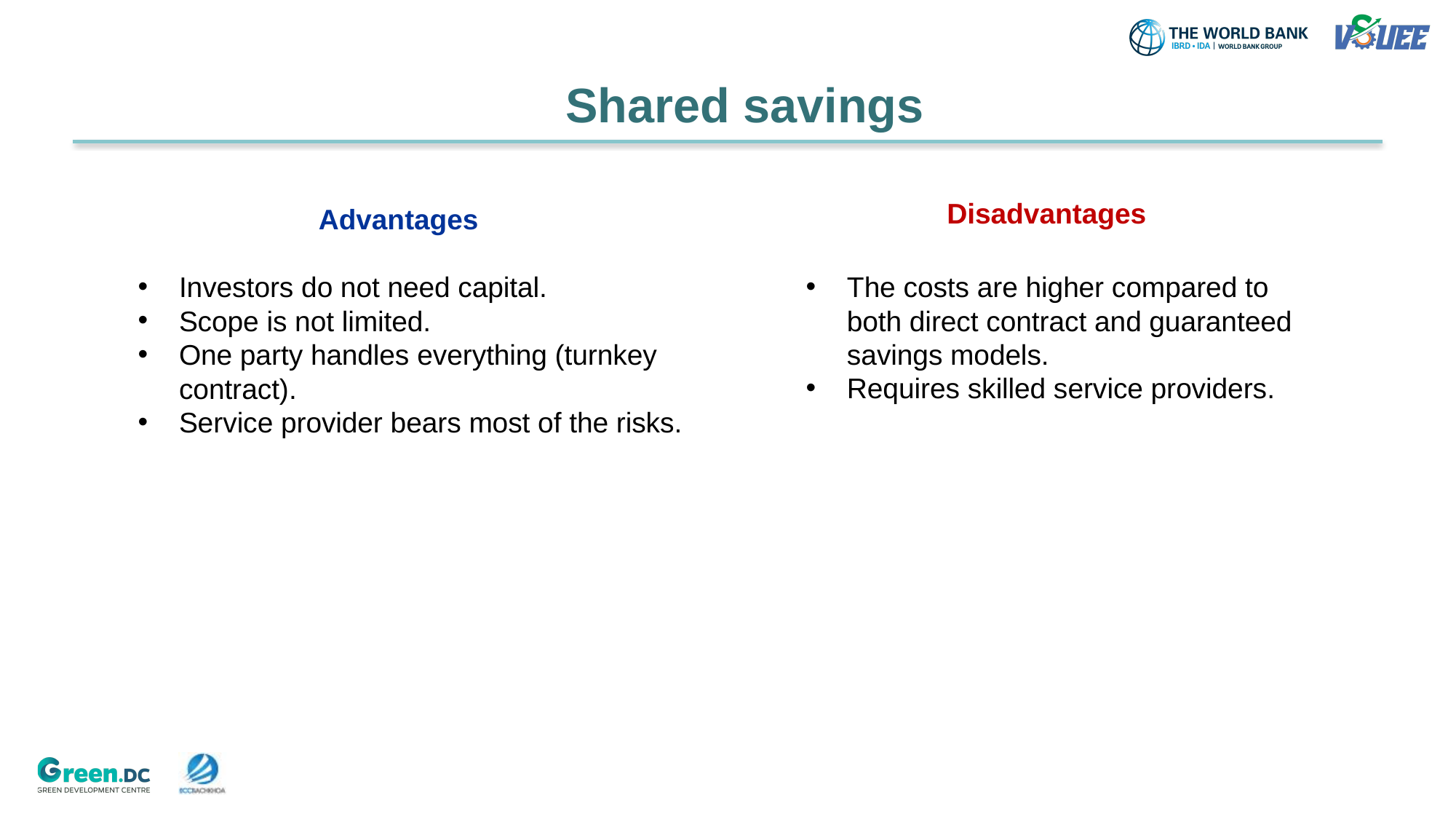

# Shared savings
Advantages
Disadvantages
Investors do not need capital.
Scope is not limited.
One party handles everything (turnkey contract).
Service provider bears most of the risks.
The costs are higher compared to both direct contract and guaranteed savings models.
Requires skilled service providers.